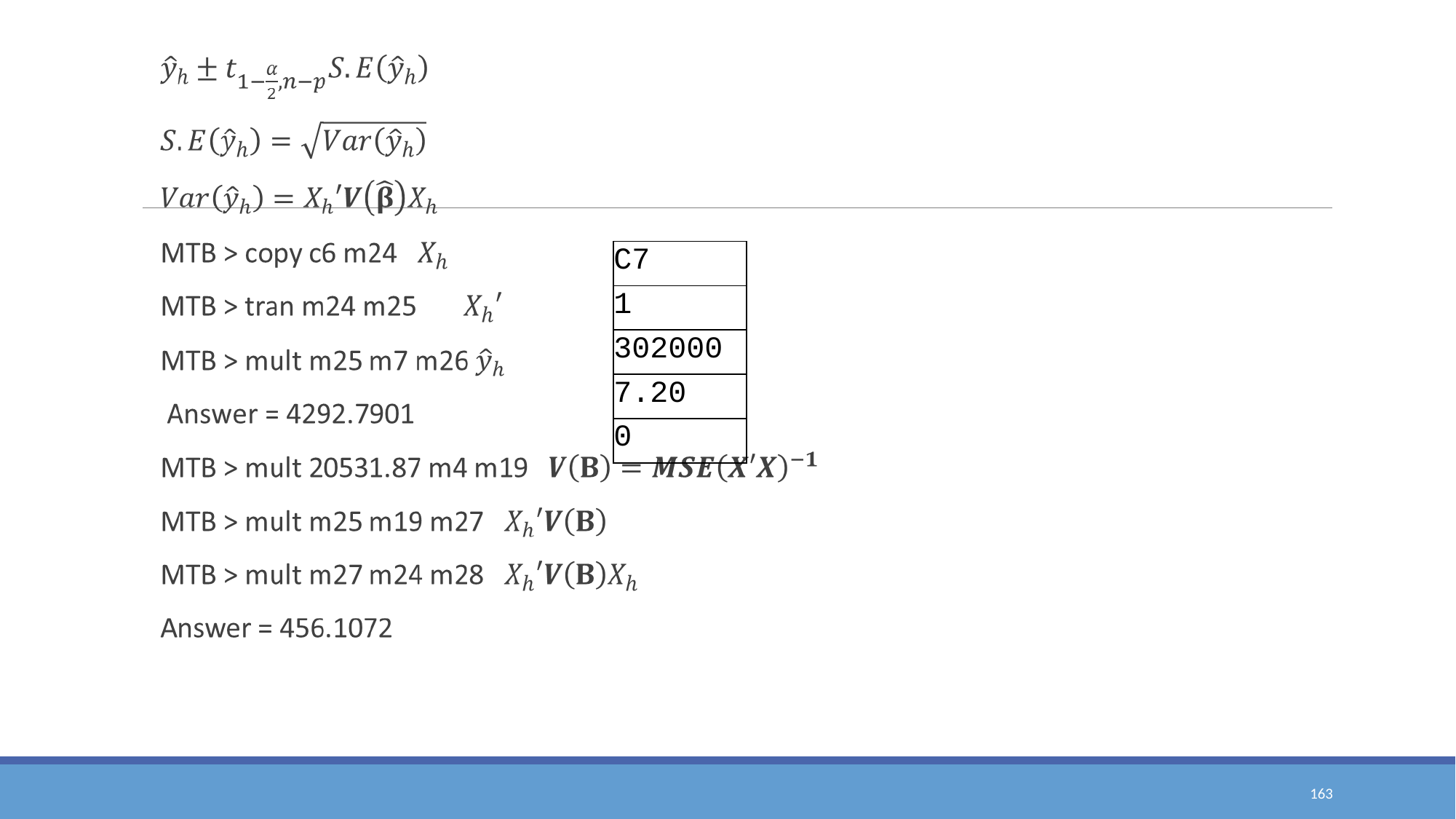

| C7 |
| --- |
| 1 |
| 302000 |
| 7.20 |
| 0 |
163